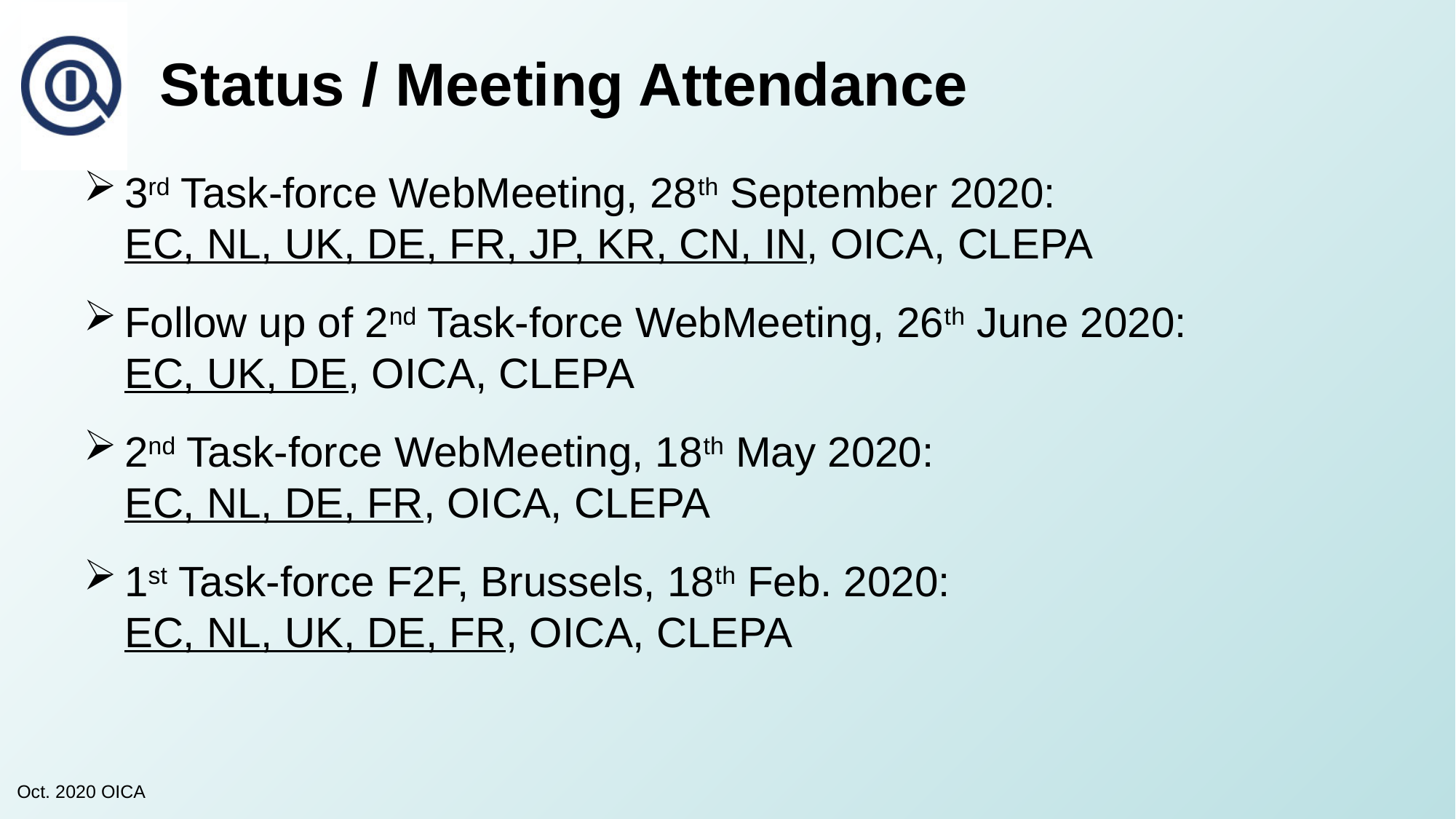

# Status / Meeting Attendance
3rd Task-force WebMeeting, 28th September 2020:
EC, NL, UK, DE, FR, JP, KR, CN, IN, OICA, CLEPA

Follow up of 2nd Task-force WebMeeting, 26th June 2020:
EC, UK, DE, OICA, CLEPA

2nd Task-force WebMeeting, 18th May 2020:
EC, NL, DE, FR, OICA, CLEPA

1st Task-force F2F, Brussels, 18th Feb. 2020:
EC, NL, UK, DE, FR, OICA, CLEPA